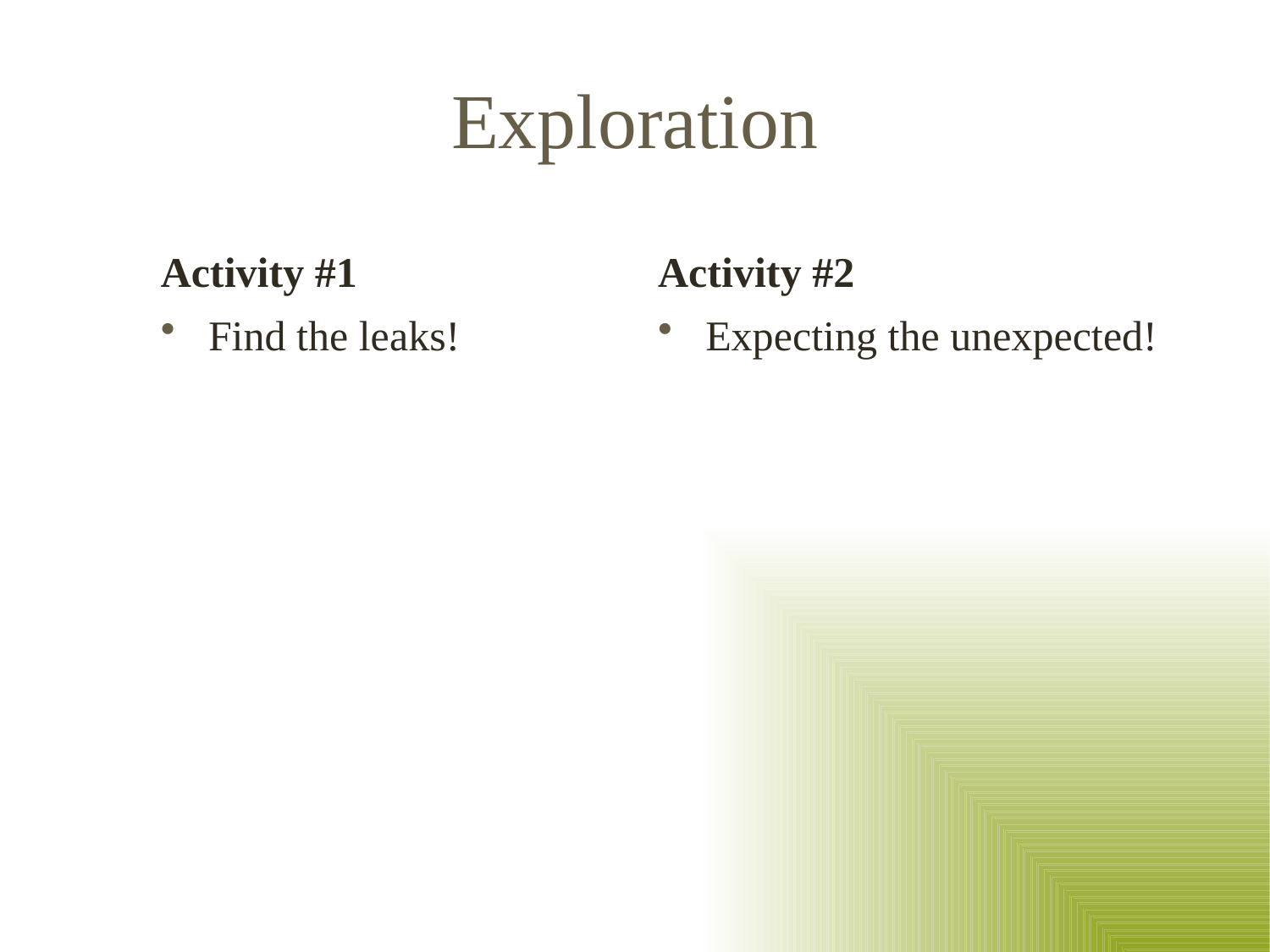

# Exploration
Activity #1
Activity #2
Find the leaks!
Expecting the unexpected!